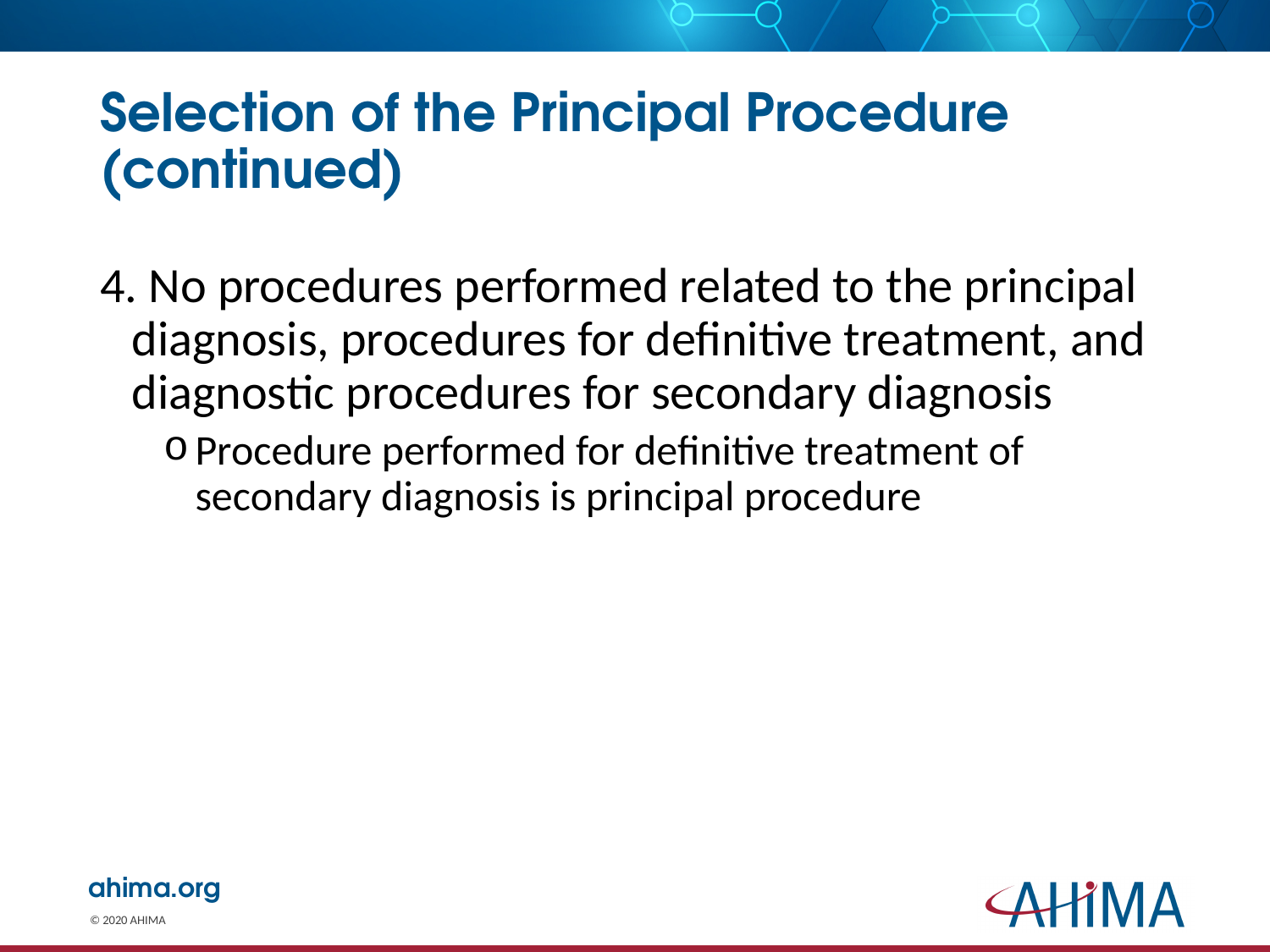

# Selection of the Principal Procedure (continued)
4. No procedures performed related to the principal diagnosis, procedures for definitive treatment, and diagnostic procedures for secondary diagnosis
Procedure performed for definitive treatment of secondary diagnosis is principal procedure